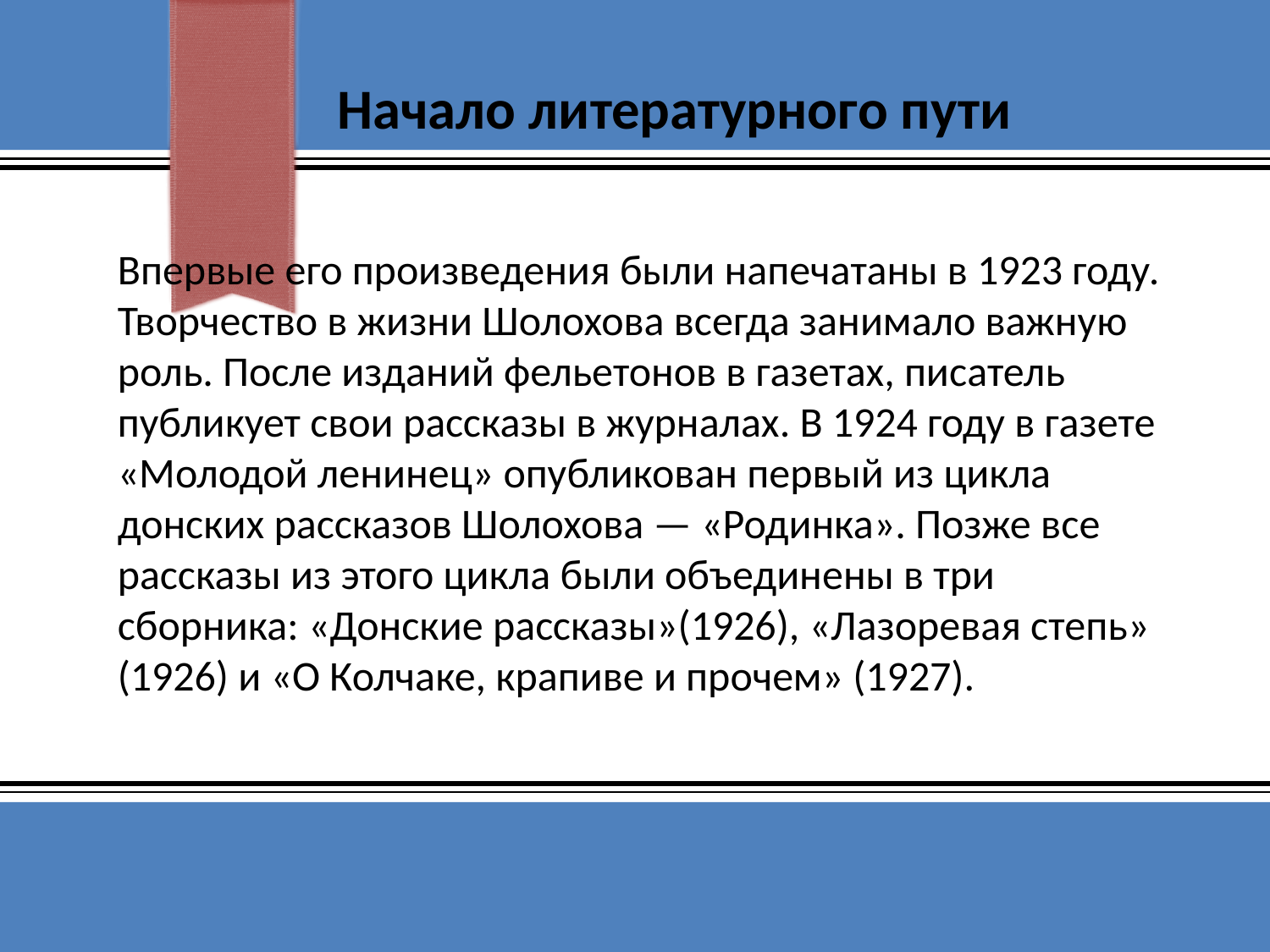

Начало литературного пути
Впервые его произведения были напечатаны в 1923 году. Творчество в жизни Шолохова всегда занимало важную роль. После изданий фельетонов в газетах, писатель публикует свои рассказы в журналах. В 1924 году в газете «Молодой ленинец» опубликован первый из цикла донских рассказов Шолохова — «Родинка». Позже все рассказы из этого цикла были объединены в три сборника: «Донские рассказы»(1926), «Лазоревая степь» (1926) и «О Колчаке, крапиве и прочем» (1927).